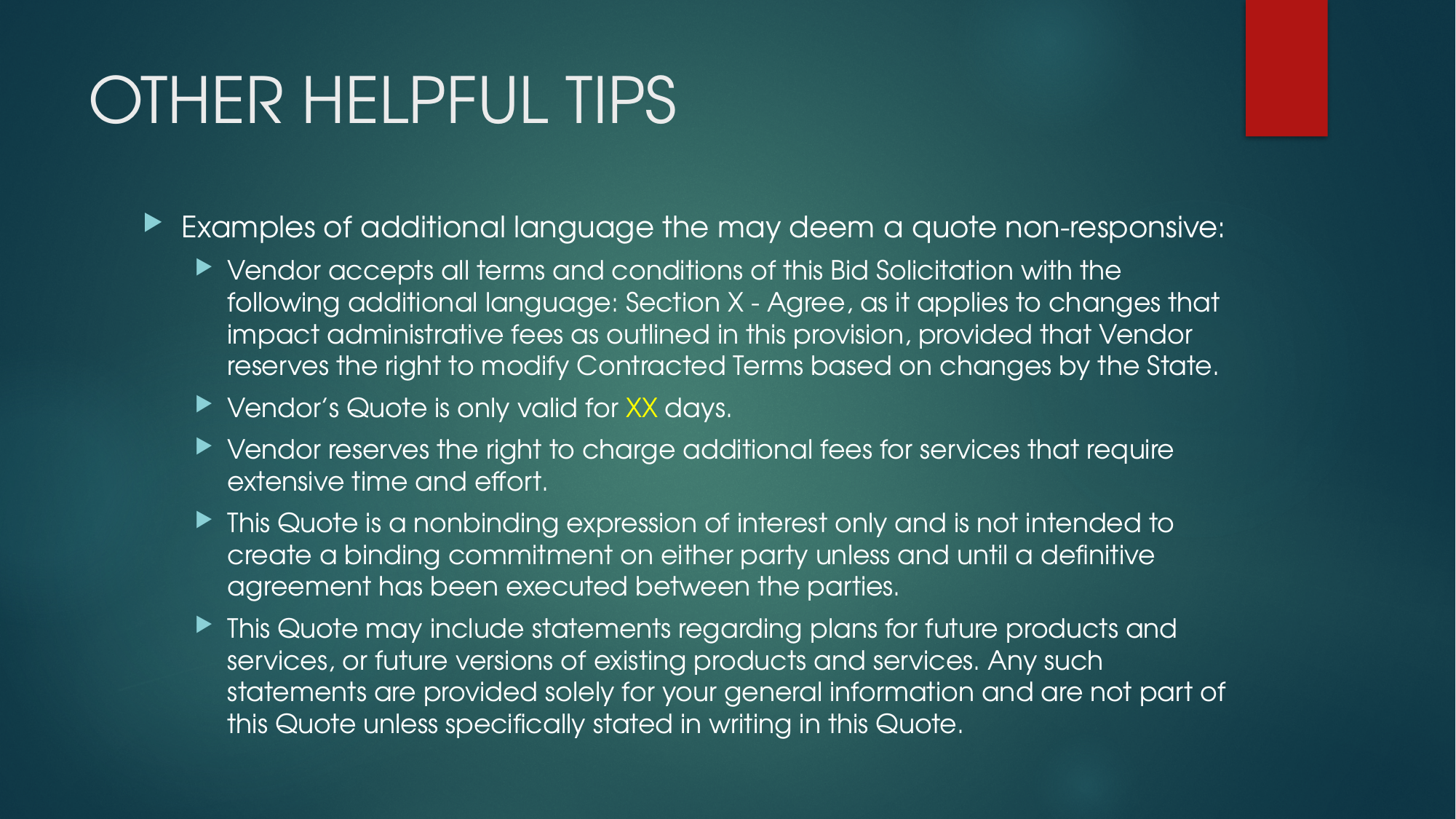

# OTHER HELPFUL TIPS
Examples of additional language the may deem a quote non-responsive:
Vendor accepts all terms and conditions of this Bid Solicitation with the following additional language: Section X - Agree, as it applies to changes that impact administrative fees as outlined in this provision, provided that Vendor reserves the right to modify Contracted Terms based on changes by the State.
Vendor’s Quote is only valid for XX days.
Vendor reserves the right to charge additional fees for services that require extensive time and effort.
This Quote is a nonbinding expression of interest only and is not intended to create a binding commitment on either party unless and until a definitive agreement has been executed between the parties.
This Quote may include statements regarding plans for future products and services, or future versions of existing products and services. Any such statements are provided solely for your general information and are not part of this Quote unless specifically stated in writing in this Quote.